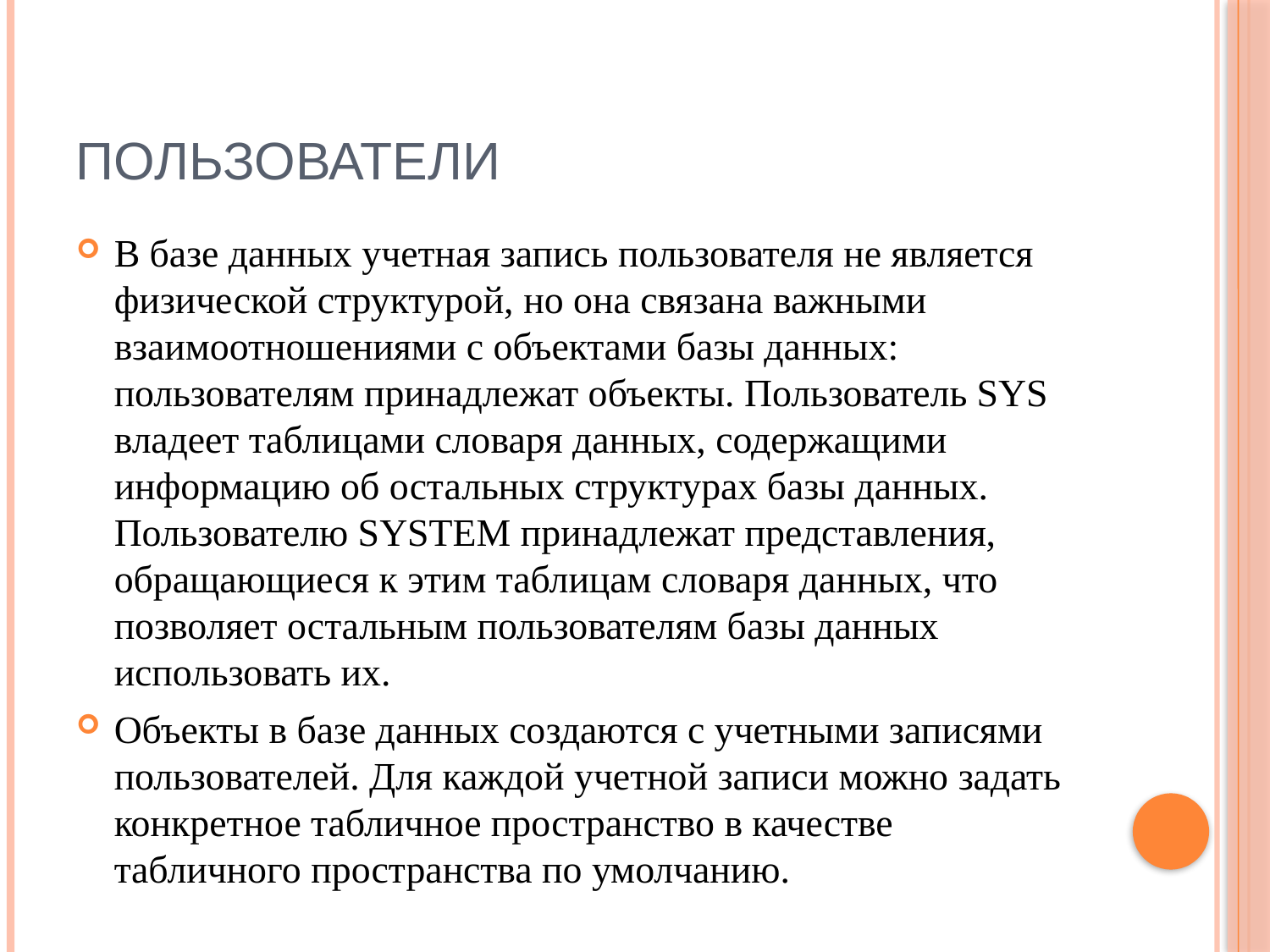

# Пользователи
В базе данных учетная запись пользователя не является физической структурой, но она связана важными взаимоотношениями с объектами базы данных: пользователям принадлежат объекты. Пользователь SYS владеет таблицами словаря данных, содержащими информацию об остальных структурах базы данных. Пользователю SYSTEM принадлежат представления, обращающиеся к этим таблицам словаря данных, что позволяет остальным пользователям базы данных использовать их.
Объекты в базе данных создаются с учетными записями пользователей. Для каждой учетной записи можно задать конкретное табличное пространство в качестве табличного пространства по умолчанию.